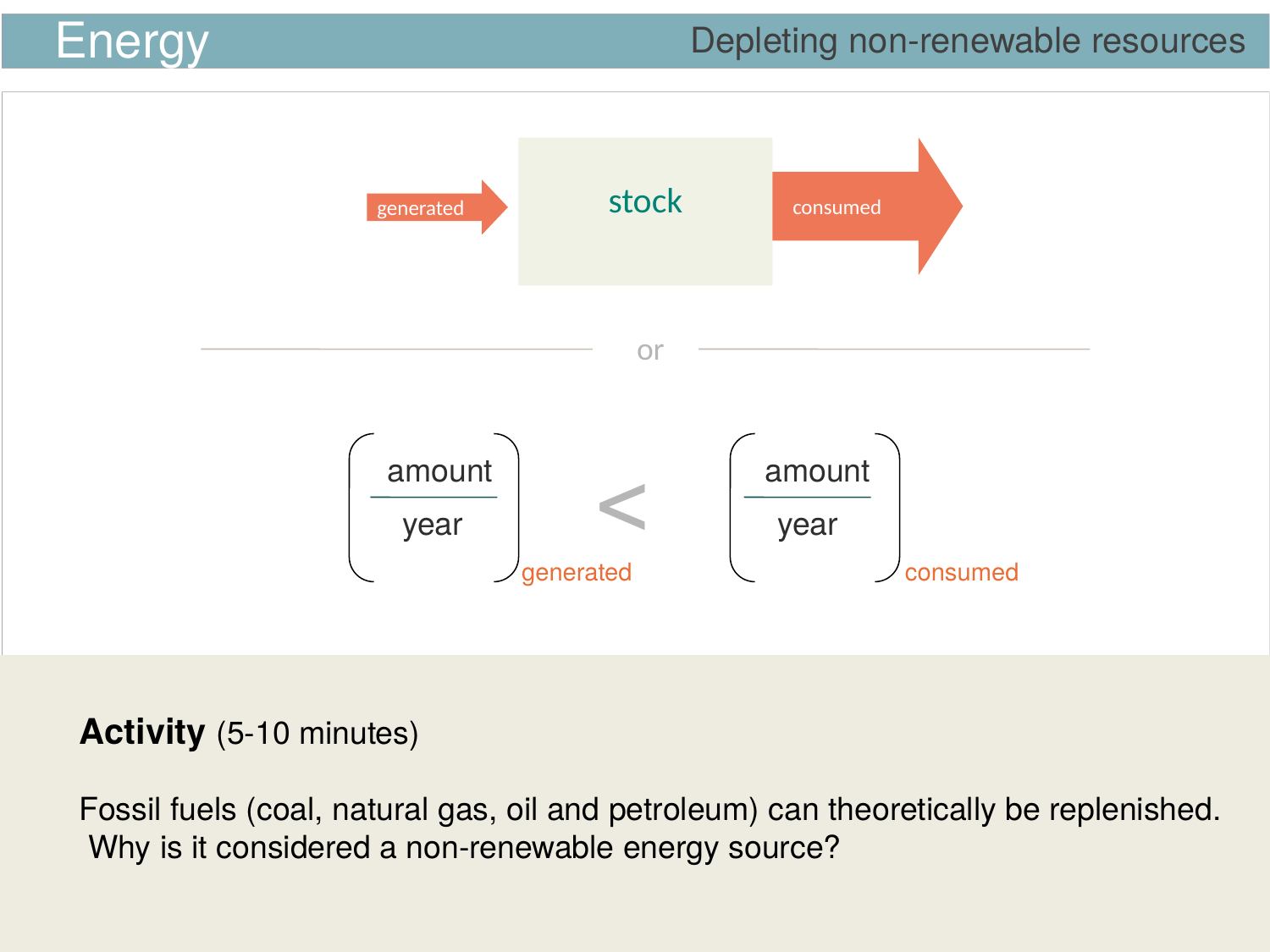

Depleting non-renewable resources

   consumed
stock
 generated
or

<

amount
amount
year
year
generated
consumed

Activity (5-10 minutes)

Fossil fuels (coal, natural gas, oil and petroleum) can theoretically be replenished.  Why is it considered a non-renewable energy source?